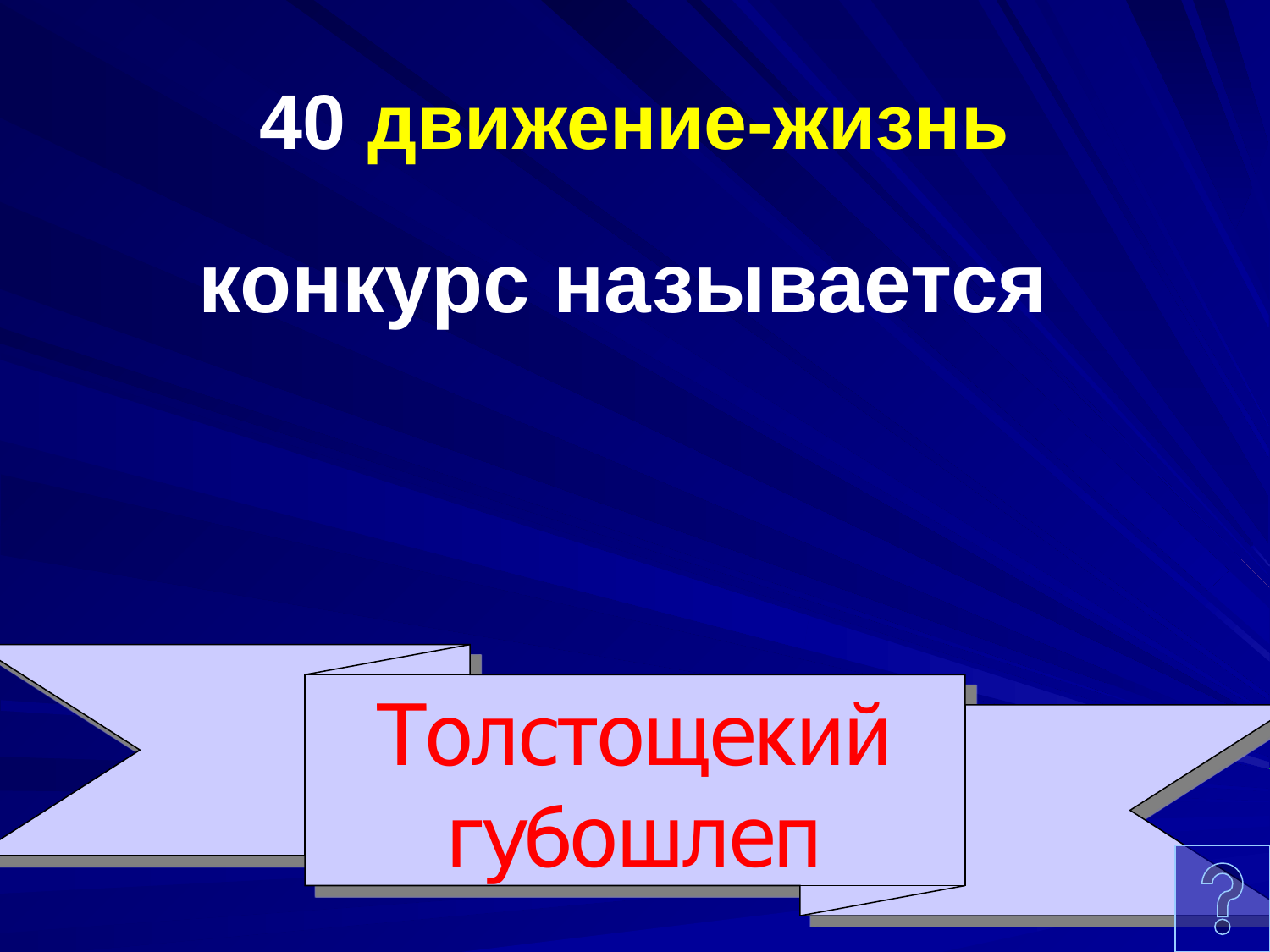

# 40 движение-жизнь
конкурс называется
Толстощекий губошлеп